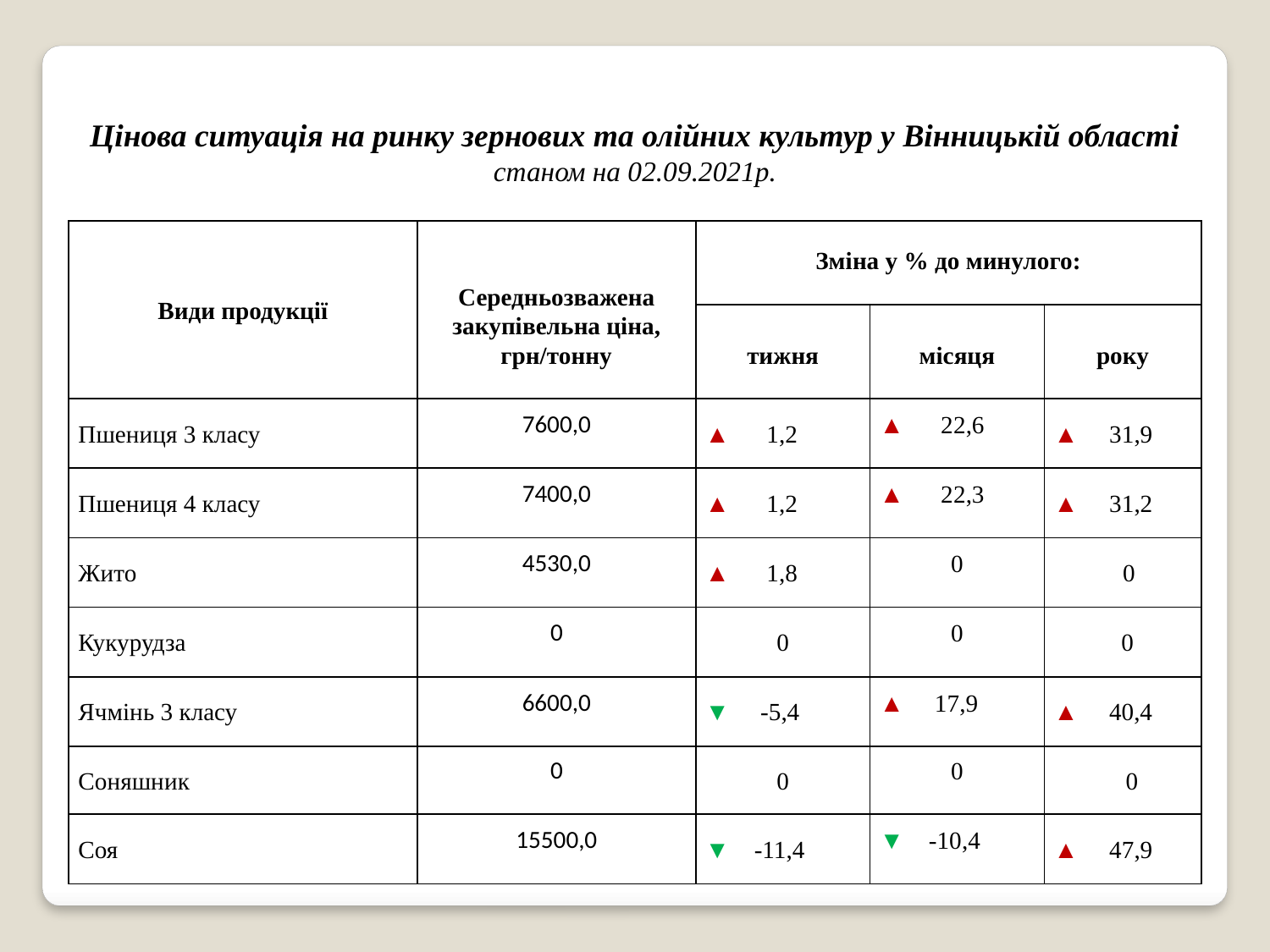

| Цінова ситуація на ринку зернових та олійних культур у Вінницькій області станом на 02.09.2021р. |  |  |  |  |
| --- | --- | --- | --- | --- |
| Види продукції | Середньозважена закупівельна ціна, грн/тонну | Зміна у % до минулого: |  |  |
|  |  | тижня | місяця | року |
| Пшениця 3 класу | 7600,0 | ▲ 1,2 | ▲ 22,6 | ▲ 31,9 |
| Пшениця 4 класу | 7400,0 | ▲ 1,2 | ▲ 22,3 | ▲ 31,2 |
| Жито | 4530,0 | ▲ 1,8 | 0 | 0 |
| Кукурудза | 0 | 0 | 0 | 0 |
| Ячмінь 3 класу | 6600,0 | ▼ -5,4 | ▲ 17,9 | ▲ 40,4 |
| Соняшник | 0 | 0 | 0 | 0 |
| Соя | 15500,0 | ▼ -11,4 | ▼ -10,4 | ▲ 47,9 |